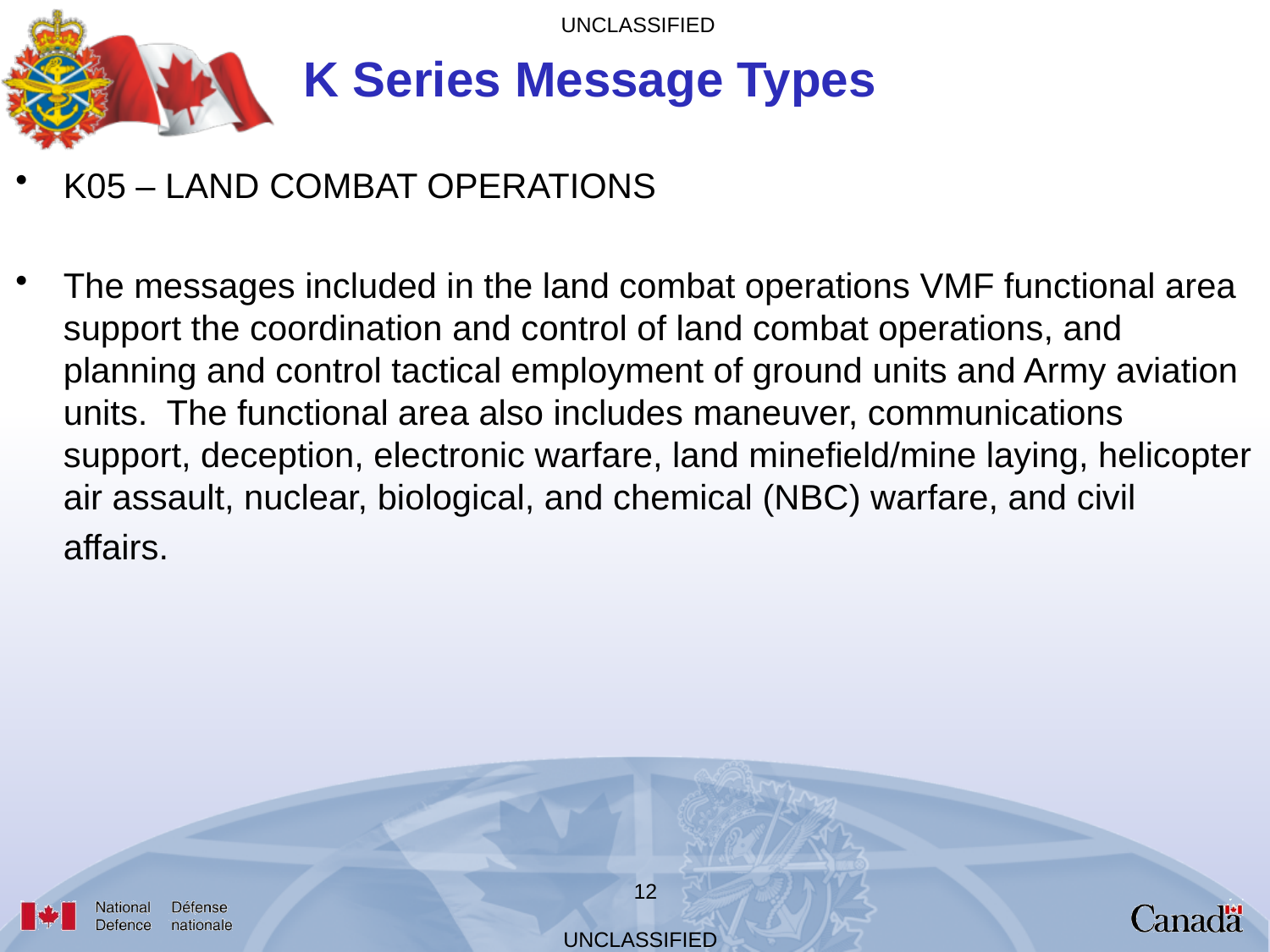

# K Series Message Types
K05 – LAND COMBAT OPERATIONS

The messages included in the land combat operations VMF functional area support the coordination and control of land combat operations, and planning and control tactical employment of ground units and Army aviation units.  The functional area also includes maneuver, communications support, deception, electronic warfare, land minefield/mine laying, helicopter air assault, nuclear, biological, and chemical (NBC) warfare, and civil affairs.